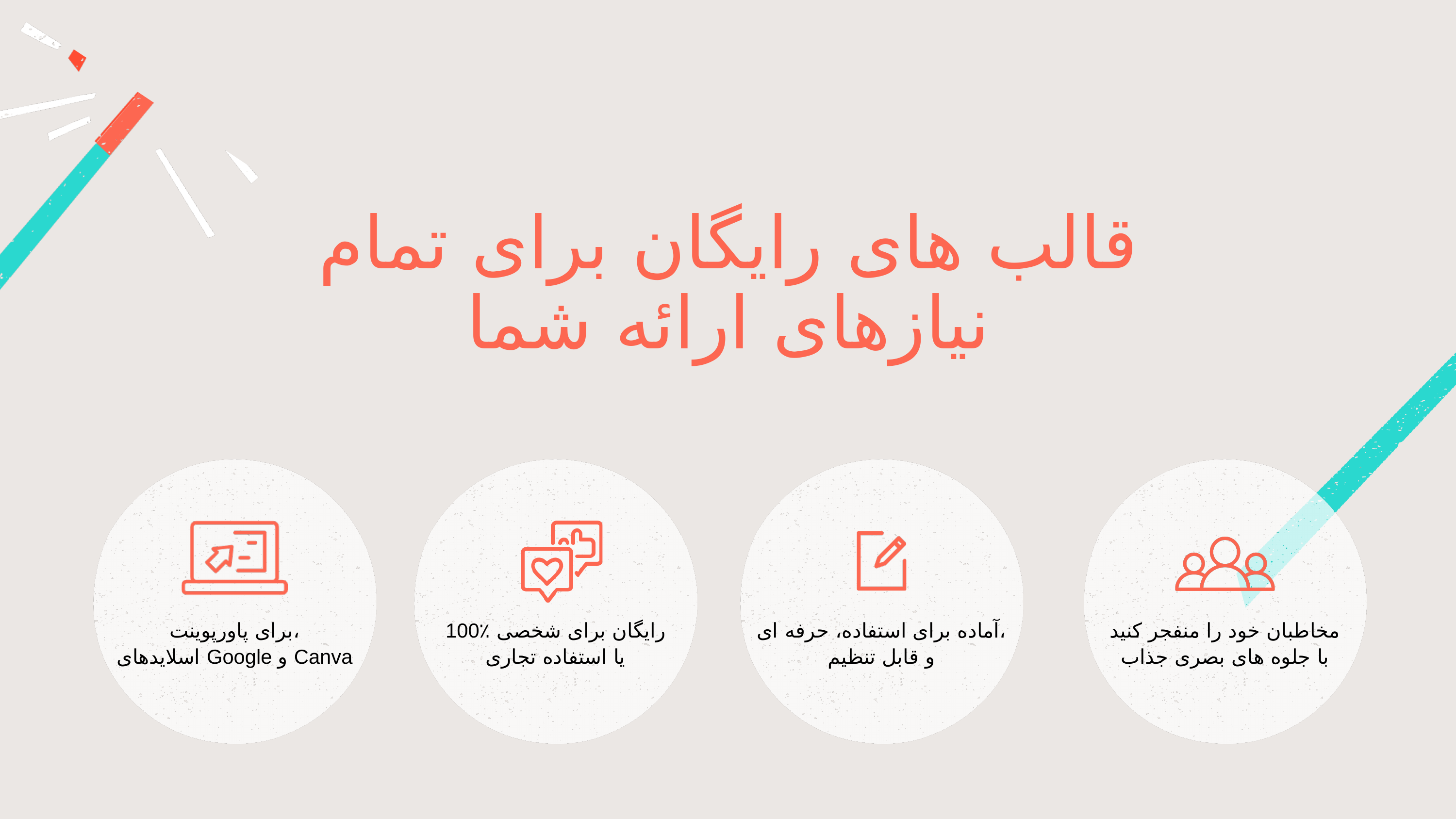

قالب های رایگان برای تمام نیازهای ارائه شما

برای پاورپوینت،
اسلایدهای Google و Canva

100٪ رایگان برای شخصی
یا استفاده تجاری

آماده برای استفاده، حرفه ای،
و قابل تنظیم

مخاطبان خود را منفجر کنید
با جلوه های بصری جذاب